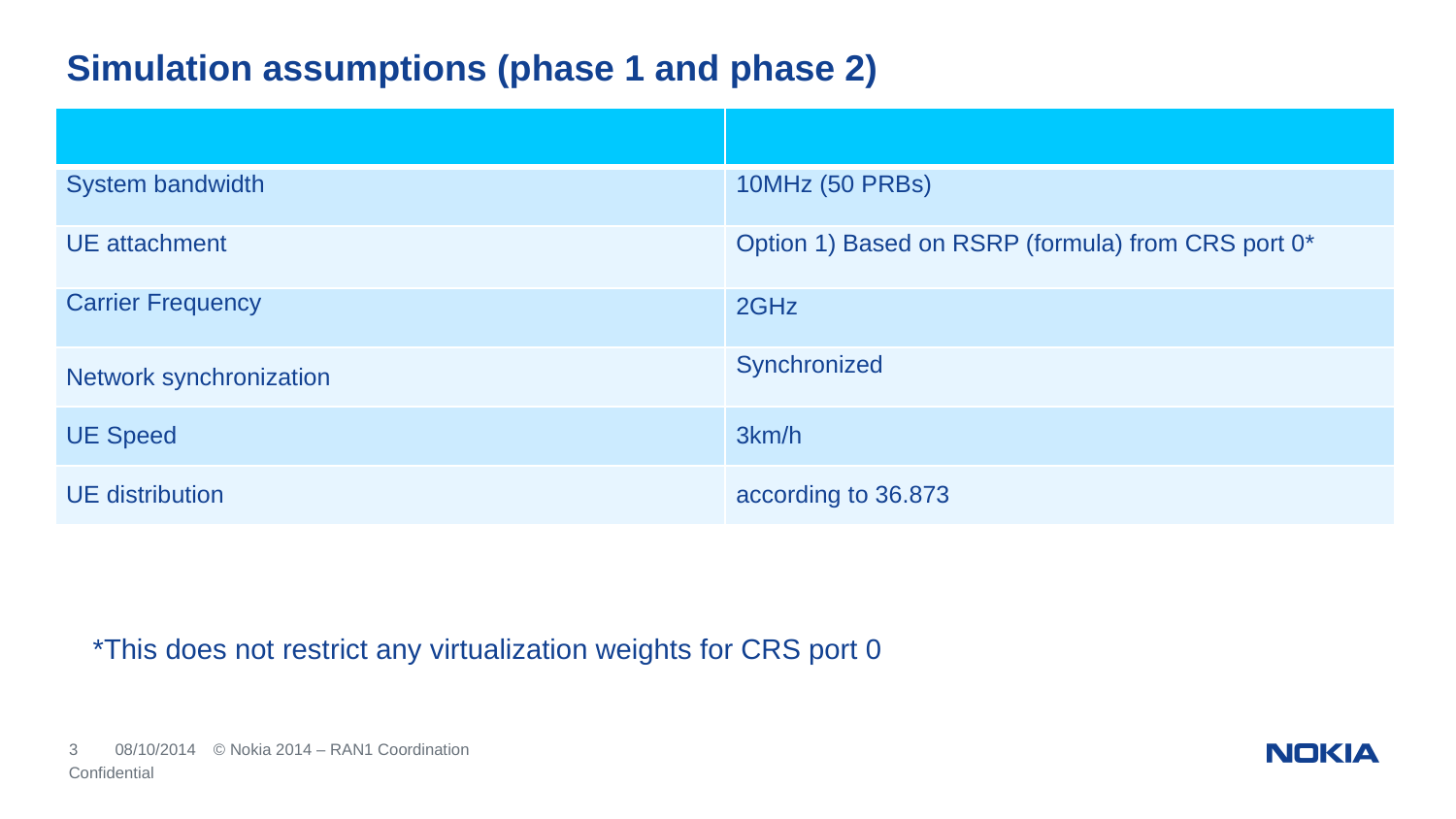

# Simulation assumptions (phase 1 and phase 2)
|  |  |
| --- | --- |
| System bandwidth | 10MHz (50 PRBs) |
| UE attachment | Option 1) Based on RSRP (formula) from CRS port 0\* |
| Carrier Frequency | 2GHz |
| Network synchronization | Synchronized |
| UE Speed | 3km/h |
| UE distribution | according to 36.873 |
*This does not restrict any virtualization weights for CRS port 0